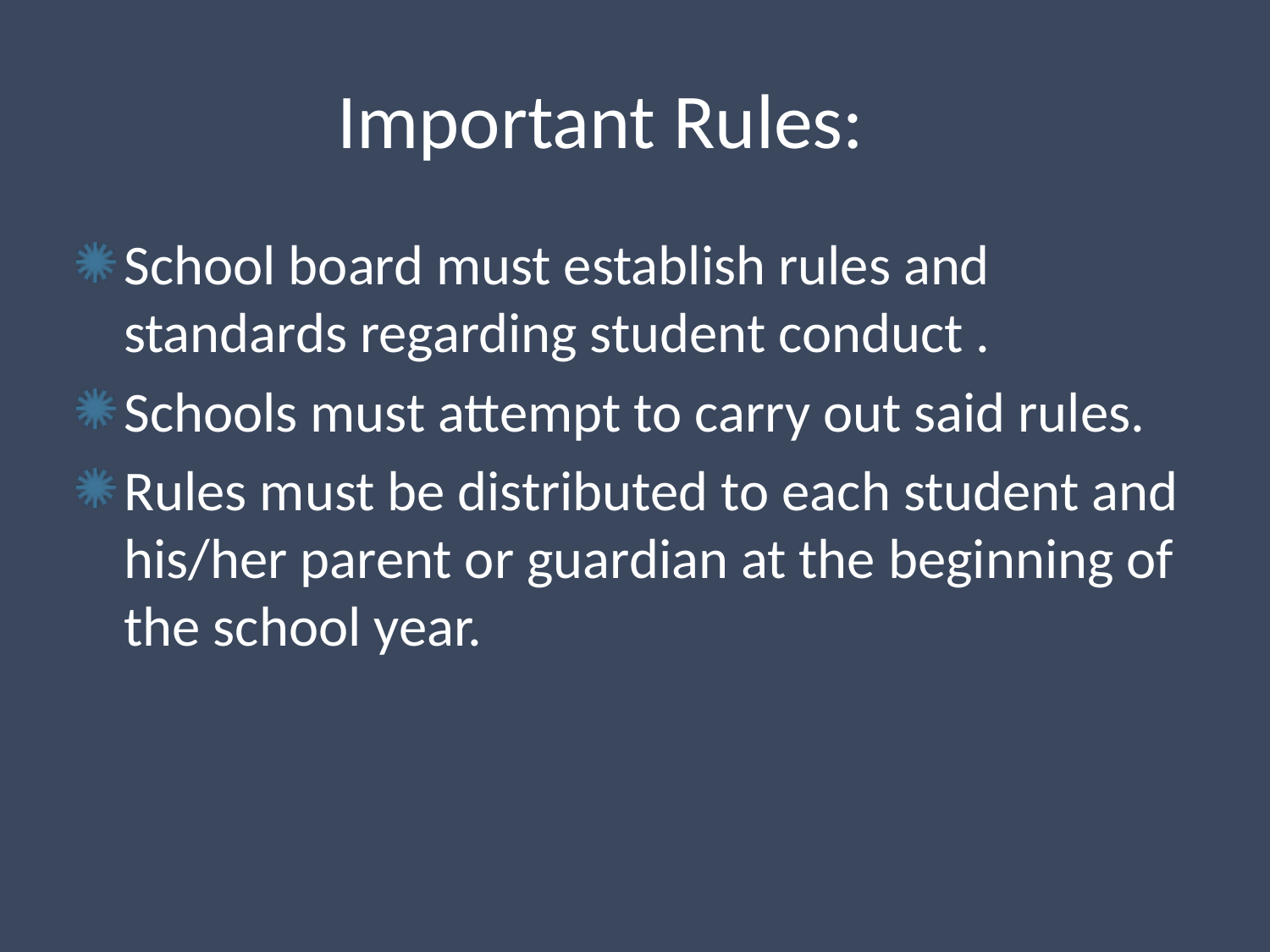

# Important Rules:
School board must establish rules and standards regarding student conduct .
Schools must attempt to carry out said rules.
Rules must be distributed to each student and his/her parent or guardian at the beginning of the school year.